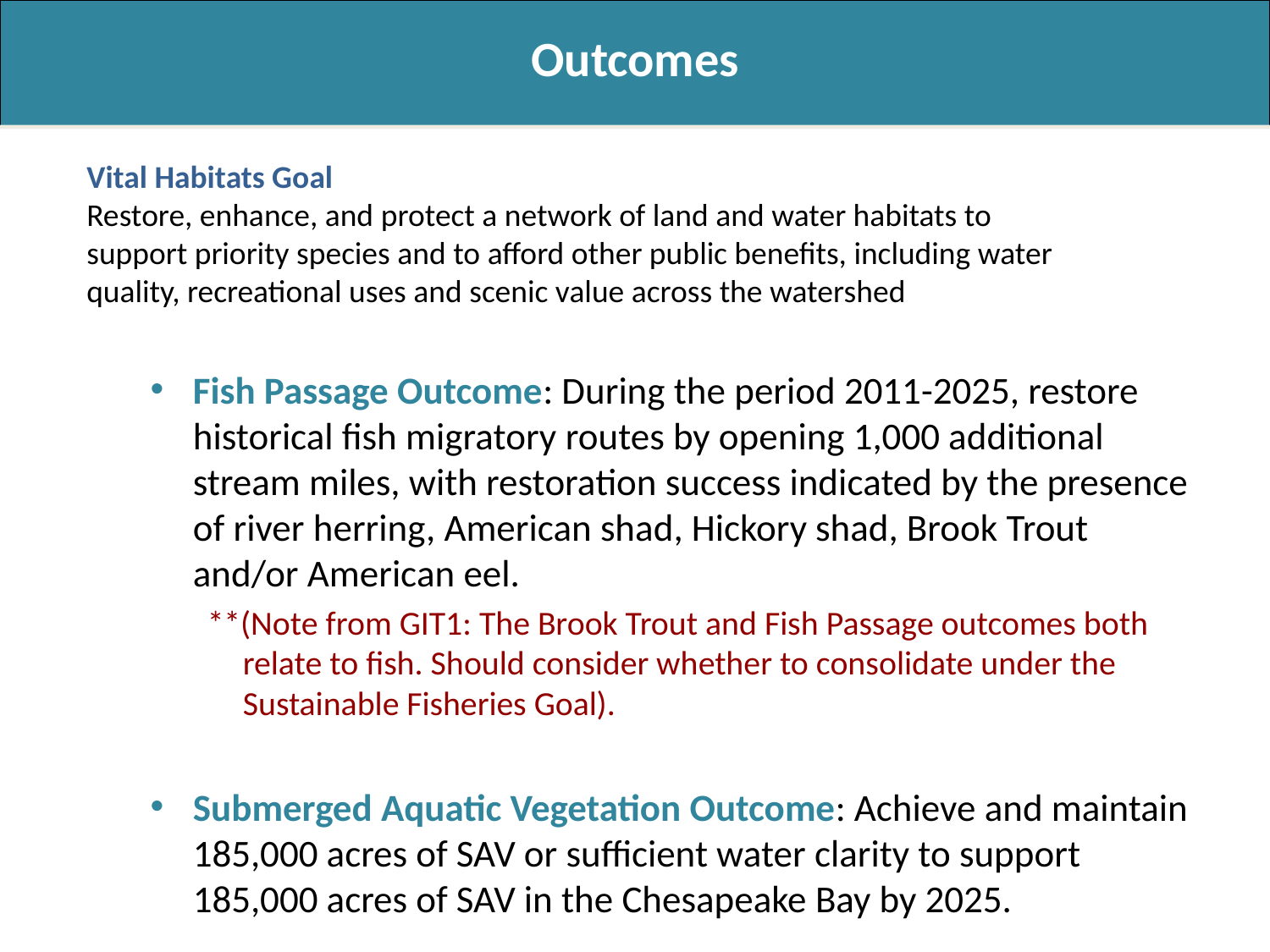

Outcomes
Vital Habitats Goal
Restore, enhance, and protect a network of land and water habitats to support priority species and to afford other public benefits, including water quality, recreational uses and scenic value across the watershed
Fish Passage Outcome: During the period 2011-2025, restore historical fish migratory routes by opening 1,000 additional stream miles, with restoration success indicated by the presence of river herring, American shad, Hickory shad, Brook Trout and/or American eel.
**(Note from GIT1: The Brook Trout and Fish Passage outcomes both relate to fish. Should consider whether to consolidate under the Sustainable Fisheries Goal).

Submerged Aquatic Vegetation Outcome: Achieve and maintain 185,000 acres of SAV or sufficient water clarity to support 185,000 acres of SAV in the Chesapeake Bay by 2025.